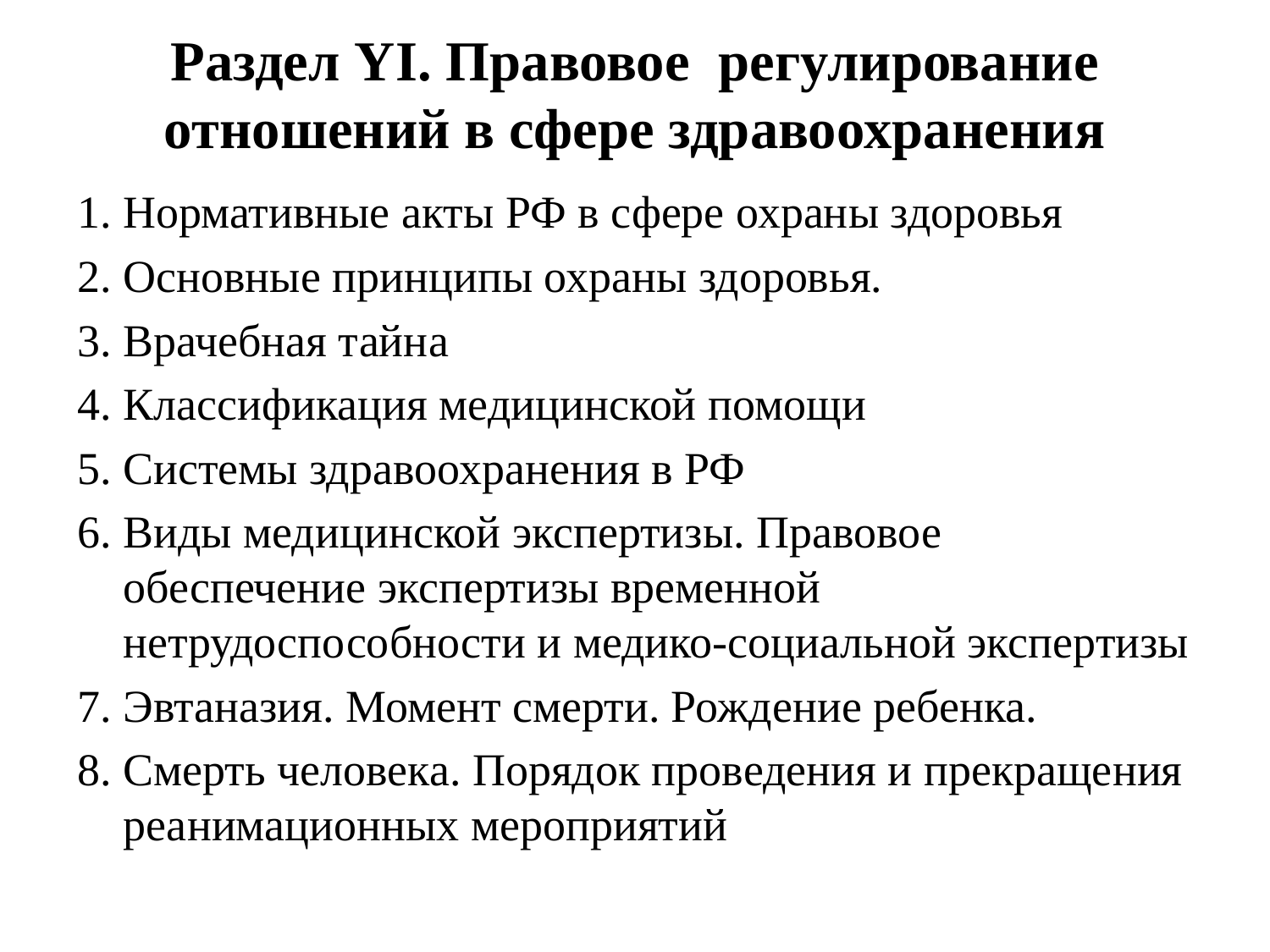

# Раздел YI. Правовое  регулирование отношений в сфере здравоохранения
Нормативные акты РФ в сфере охраны здоровья
Основные принципы охраны здоровья.
Врачебная тайна
Классификация медицинской помощи
Системы здравоохранения в РФ
Виды медицинской экспертизы. Правовое обеспечение экспертизы временной нетрудоспособности и медико-социальной экспертизы
Эвтаназия. Момент смерти. Рождение ребенка.
Смерть человека. Порядок проведения и прекращения реанимационных мероприятий